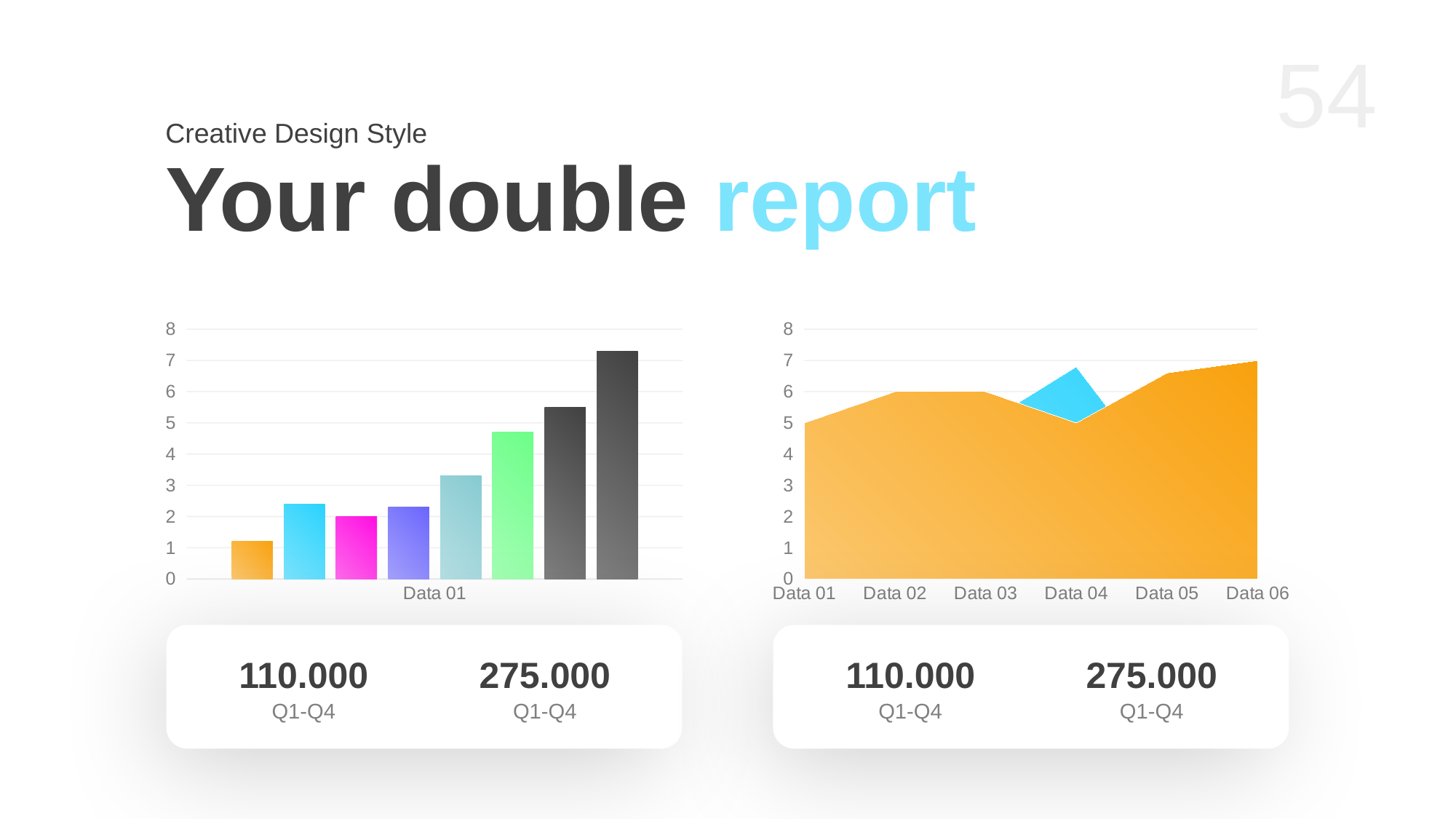

Creative Design Style
Your double report

### Chart

| Category | Series 1 | Series 2 | Series 3 | Series 4 | Series 5 | Series 6 | Series 7 | Series 8 |
|---|---|---|---|---|---|---|---|---|
| Data 01 | 1.2 | 2.4 | 2.0 | 2.3 | 3.3 | 4.7 | 5.5 | 7.3 |

### Chart

| Category | Series 1 | Series 2 | Series 3 | Series 4 | Series 5 | Series 6 | Series 7 | Series 8 |
|---|---|---|---|---|---|---|---|---|
| Data 01 | 5.0 | 2.0 | 3.4 | 0.0 | 0.0 | 0.0 | 0.0 | 0.0 |
| Data 02 | 6.0 | 3.0 | 1.0 | 0.0 | 0.0 | 0.0 | 0.0 | 0.0 |
| Data 03 | 6.0 | 5.0 | 1.8 | 0.0 | 0.0 | 0.0 | 0.0 | 0.0 |
| Data 04 | 5.0 | 6.8 | 1.9 | 0.0 | 0.0 | 0.0 | 0.0 | 0.0 |
| Data 05 | 6.6 | 3.0 | 4.4 | 0.0 | 0.0 | 0.0 | 0.0 | 0.0 |
| Data 06 | 7.0 | 4.2 | 5.0 | 0.0 | 0.0 | 0.0 | 0.0 | 0.0 |

110.000
Q1-Q4
275.000
Q1-Q4
110.000
Q1-Q4
275.000
Q1-Q4